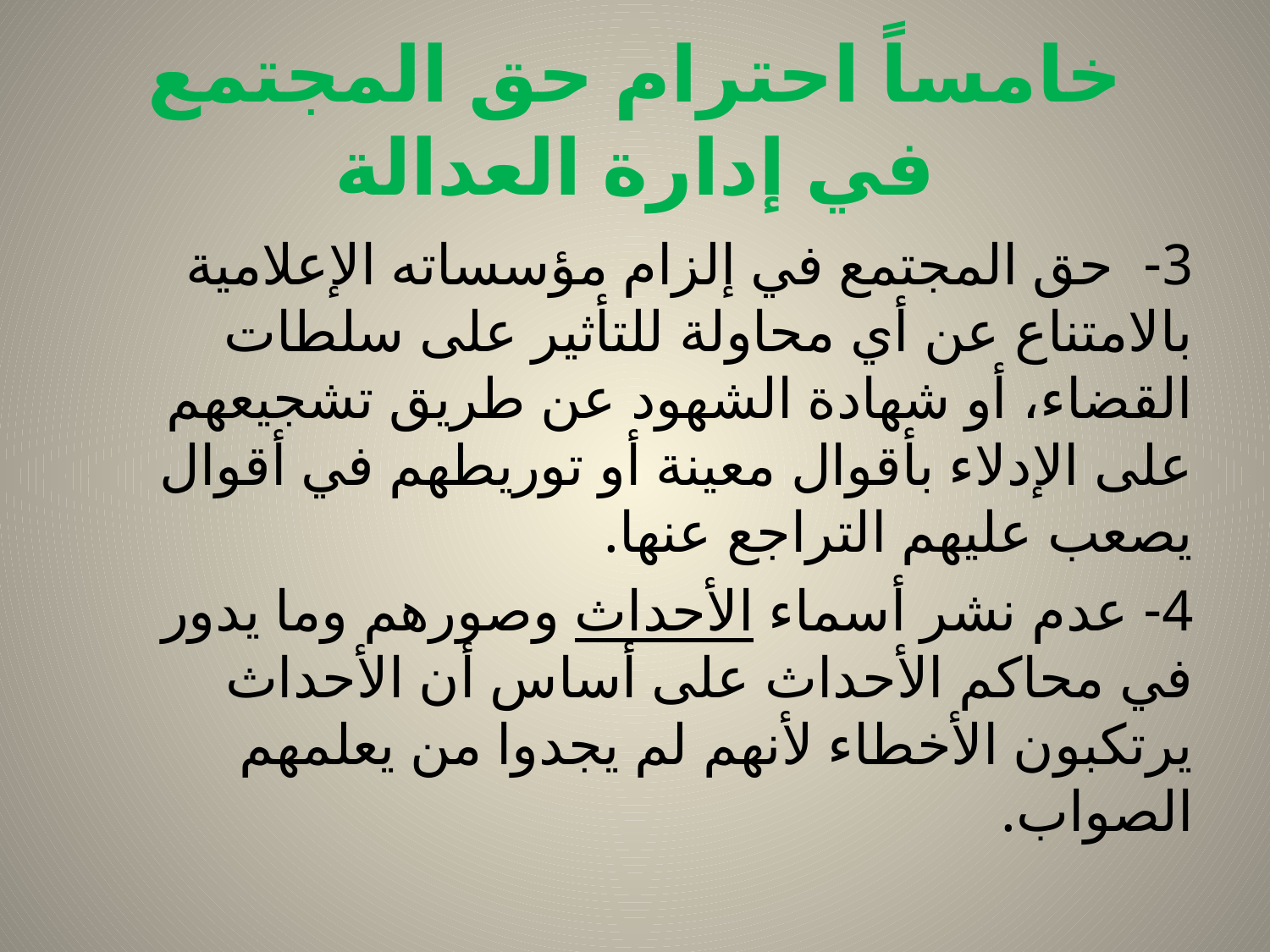

# خامساً احترام حق المجتمع في إدارة العدالة
3-  حق المجتمع في إلزام مؤسساته الإعلامية بالامتناع عن أي محاولة للتأثير على سلطات القضاء، أو شهادة الشهود عن طريق تشجيعهم على الإدلاء بأقوال معينة أو توريطهم في أقوال يصعب عليهم التراجع عنها.
4- عدم نشر أسماء الأحداث وصورهم وما يدور في محاكم الأحداث على أساس أن الأحداث يرتكبون الأخطاء لأنهم لم يجدوا من يعلمهم الصواب.